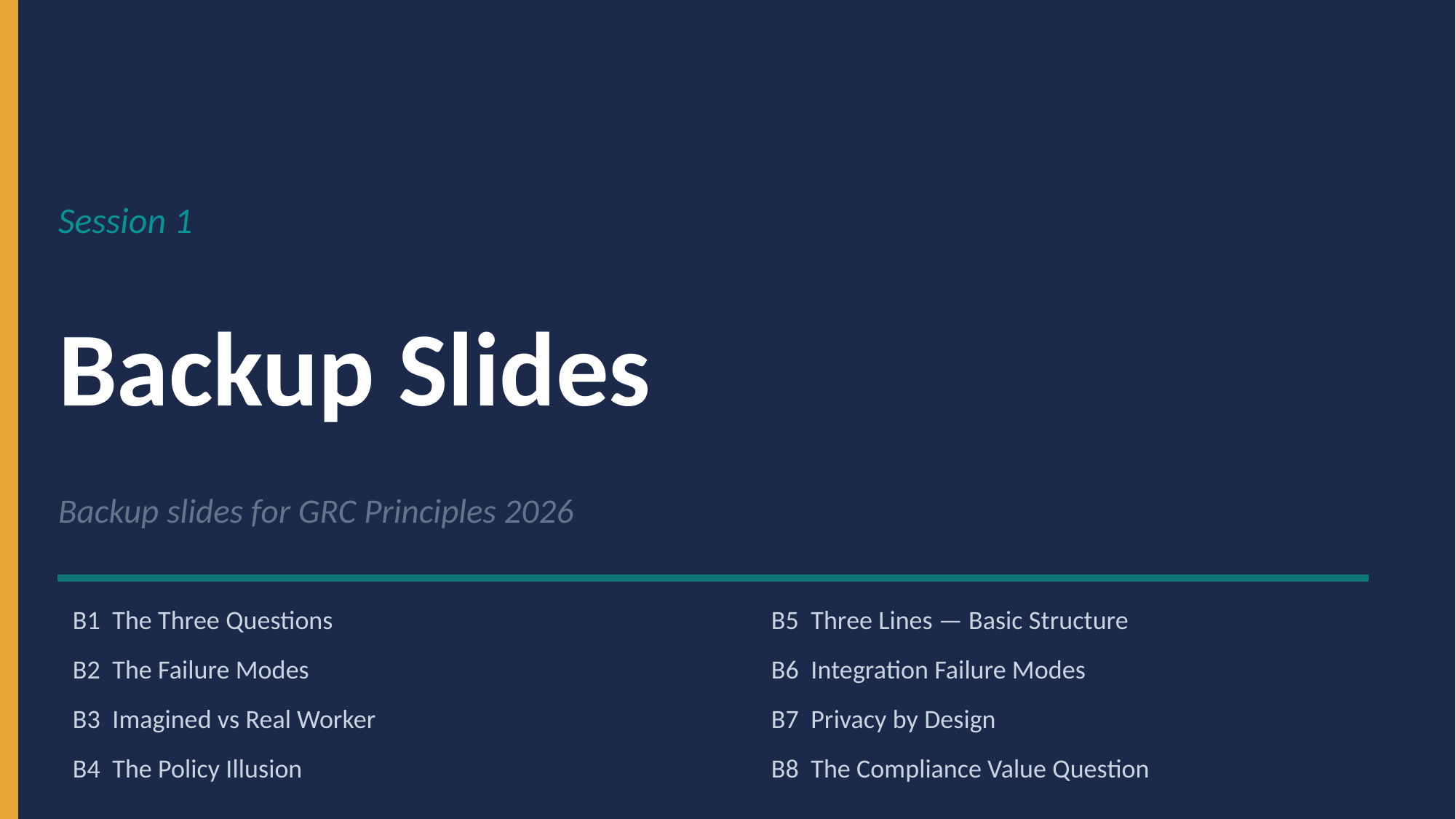

Session 1
Backup Slides
Backup slides for GRC Principles 2026

B1  The Three Questions
B5  Three Lines — Basic Structure
B2  The Failure Modes
B6  Integration Failure Modes
B3  Imagined vs Real Worker
B7  Privacy by Design
B4  The Policy Illusion
B8  The Compliance Value Question